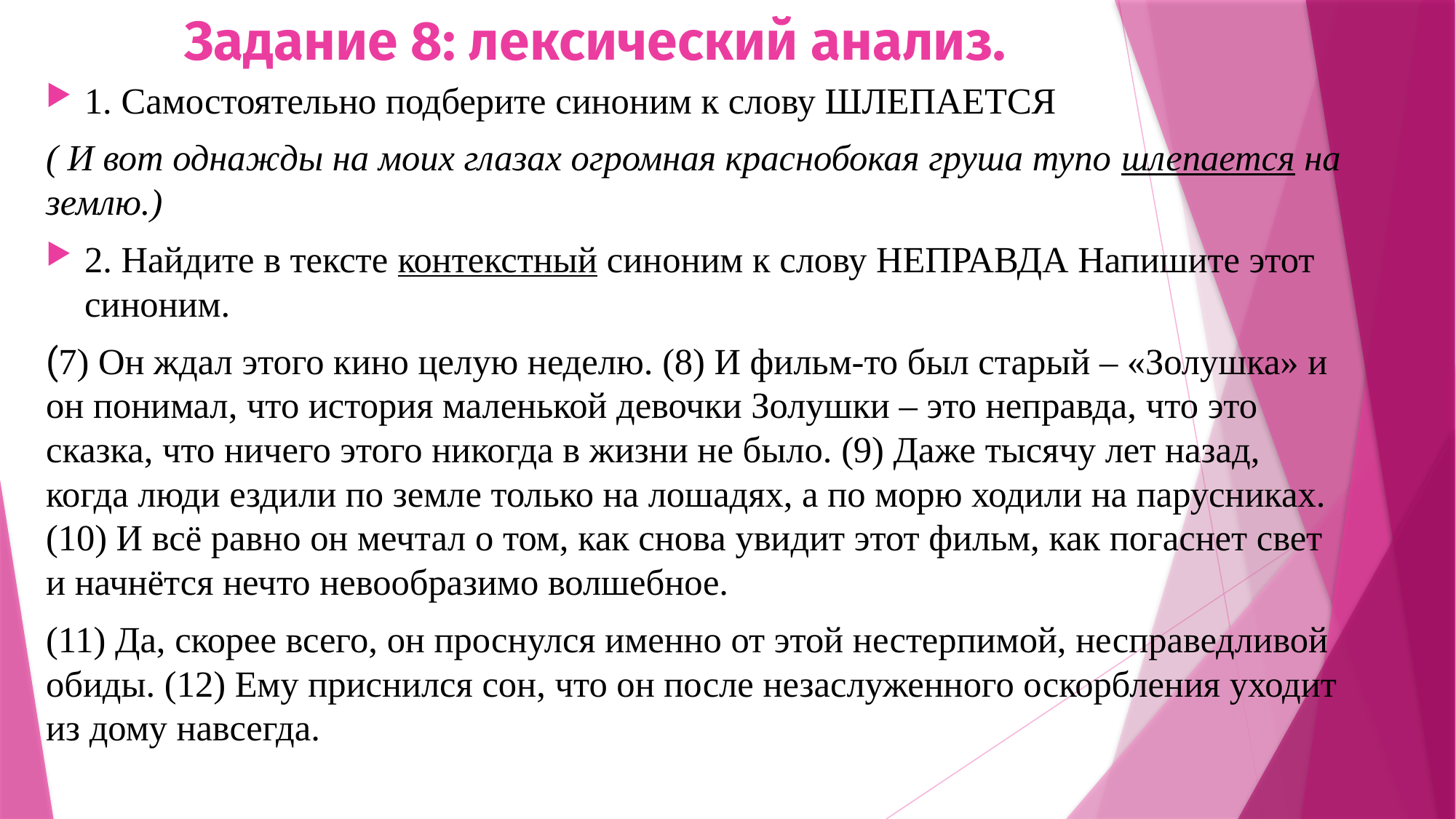

# Задание 8: лексический анализ.
1. Самостоятельно подберите синоним к слову ШЛЕПАЕТСЯ
( И вот однажды на моих глазах огромная краснобокая груша тупо шлепается на землю.)
2. Найдите в тексте контекстный синоним к слову НЕПРАВДА Напишите этот синоним.
(7) Он ждал этого кино целую неделю. (8) И фильм-то был старый – «Золушка» и он понимал, что история маленькой девочки Золушки – это неправда, что это сказка, что ничего этого никогда в жизни не было. (9) Даже тысячу лет назад, когда люди ездили по земле только на лошадях, а по морю ходили на парусниках. (10) И всё равно он мечтал о том, как снова увидит этот фильм, как погаснет свет и начнётся нечто невообразимо волшебное.
(11) Да, скорее всего, он проснулся именно от этой нестерпимой, несправедливой обиды. (12) Ему приснился сон, что он после незаслуженного оскорбления уходит из дому навсегда.